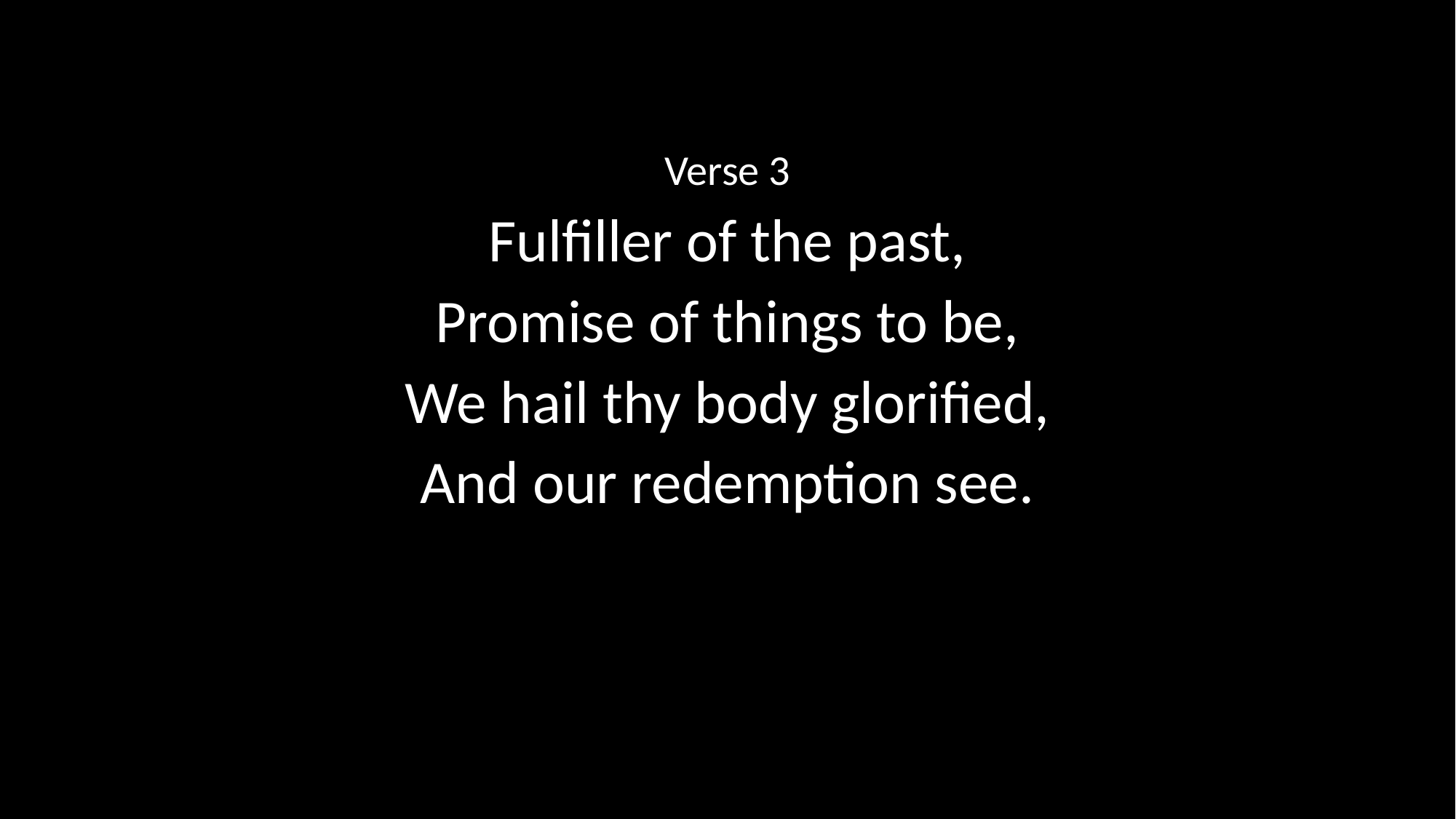

Verse 3
Fulfiller of the past,
Promise of things to be,
We hail thy body glorified,
And our redemption see.